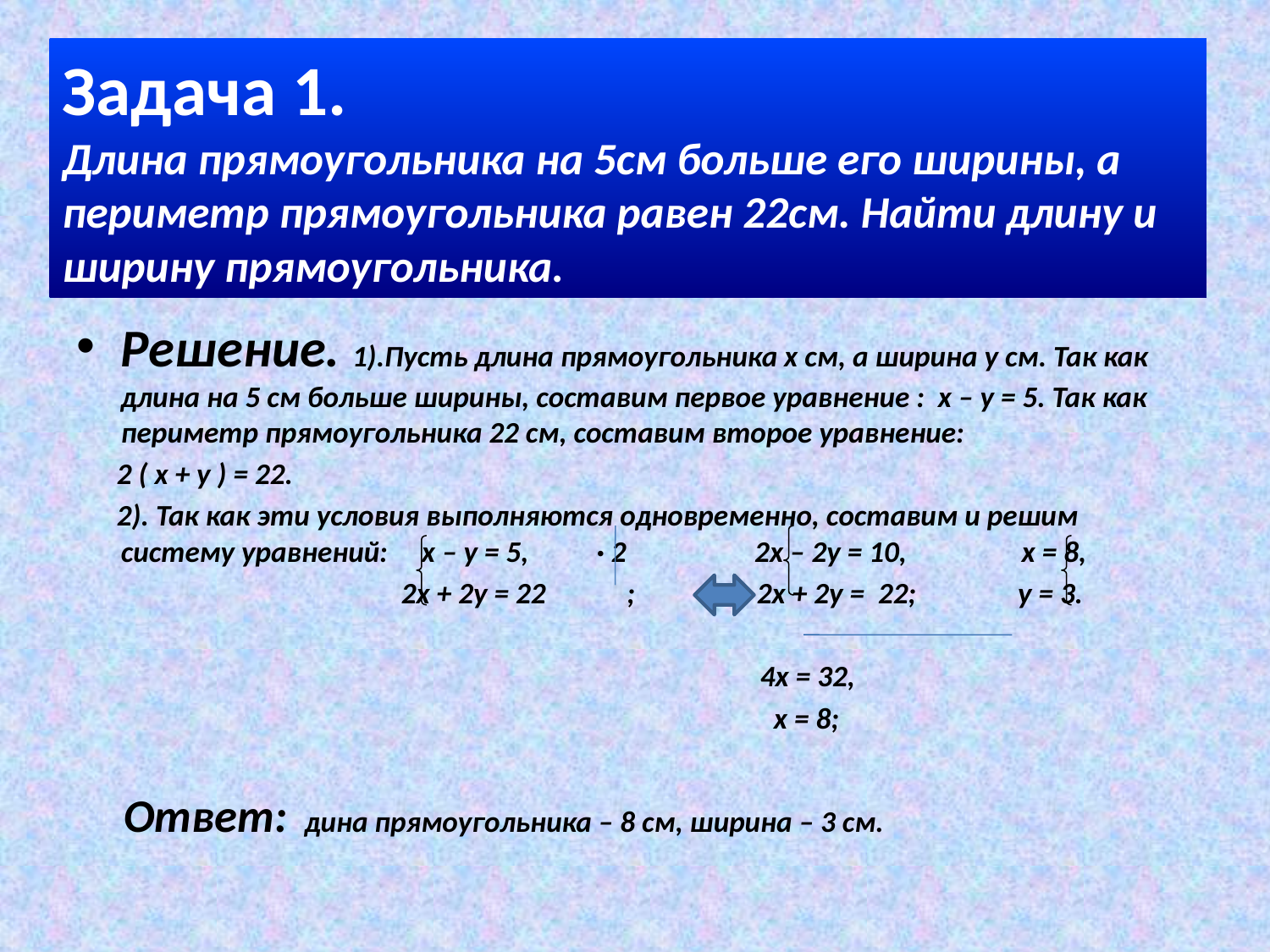

# Задача 1. Длина прямоугольника на 5см больше его ширины, а периметр прямоугольника равен 22см. Найти длину и ширину прямоугольника.
Решение. 1).Пусть длина прямоугольника х см, а ширина у см. Так как длина на 5 см больше ширины, составим первое уравнение :  х – у = 5. Так как периметр прямоугольника 22 см, составим второе уравнение:
      2 ( х + у ) = 22.
      2). Так как эти условия выполняются одновременно, составим и решим систему уравнений:     х – у = 5,          · 2                   2х – 2у = 10,                 х = 8,
                                                2х + 2у = 22            ;                  2х + 2у =  22;               у = 3.

                                                                                                     4х = 32,
                                                                                                       х = 8;

       Ответ:  дина прямоугольника – 8 см, ширина – 3 см.